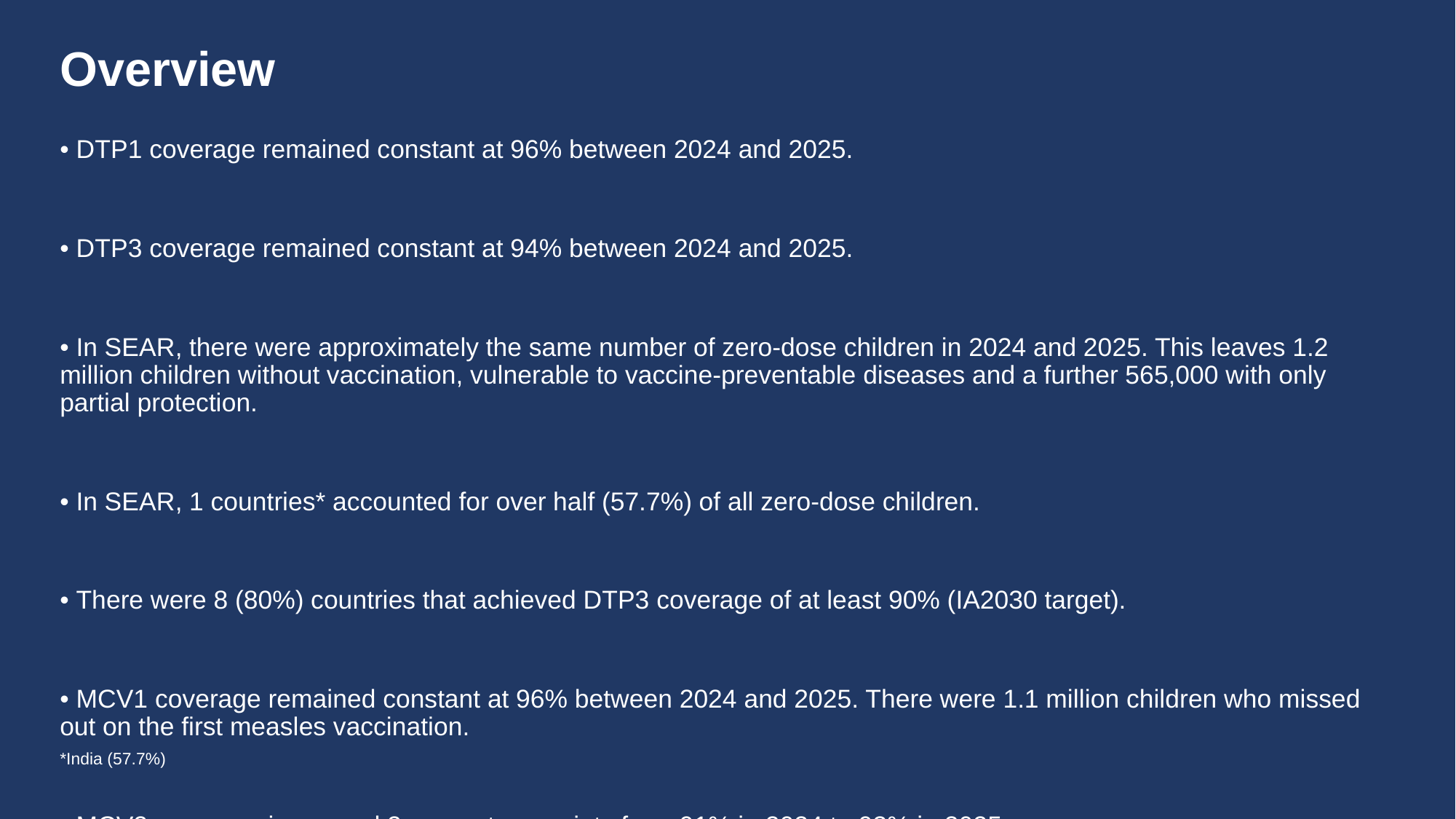

# Overview
• DTP1 coverage remained constant at 96% between 2024 and 2025.

• DTP3 coverage remained constant at 94% between 2024 and 2025.

• In SEAR, there were approximately the same number of zero-dose children in 2024 and 2025. This leaves 1.2 million children without vaccination, vulnerable to vaccine-preventable diseases and a further 565,000 with only partial protection.

• In SEAR, 1 countries* accounted for over half (57.7%) of all zero-dose children.

• There were 8 (80%) countries that achieved DTP3 coverage of at least 90% (IA2030 target).

• MCV1 coverage remained constant at 96% between 2024 and 2025. There were 1.1 million children who missed out on the first measles vaccination.

• MCV2 coverage increased 2 percentage points from 91% in 2024 to 93% in 2025.

• Last dose coverage of HPV vaccination (HPVc) among girls decreased from 13% to 7% in 2025.
*India (57.7%)